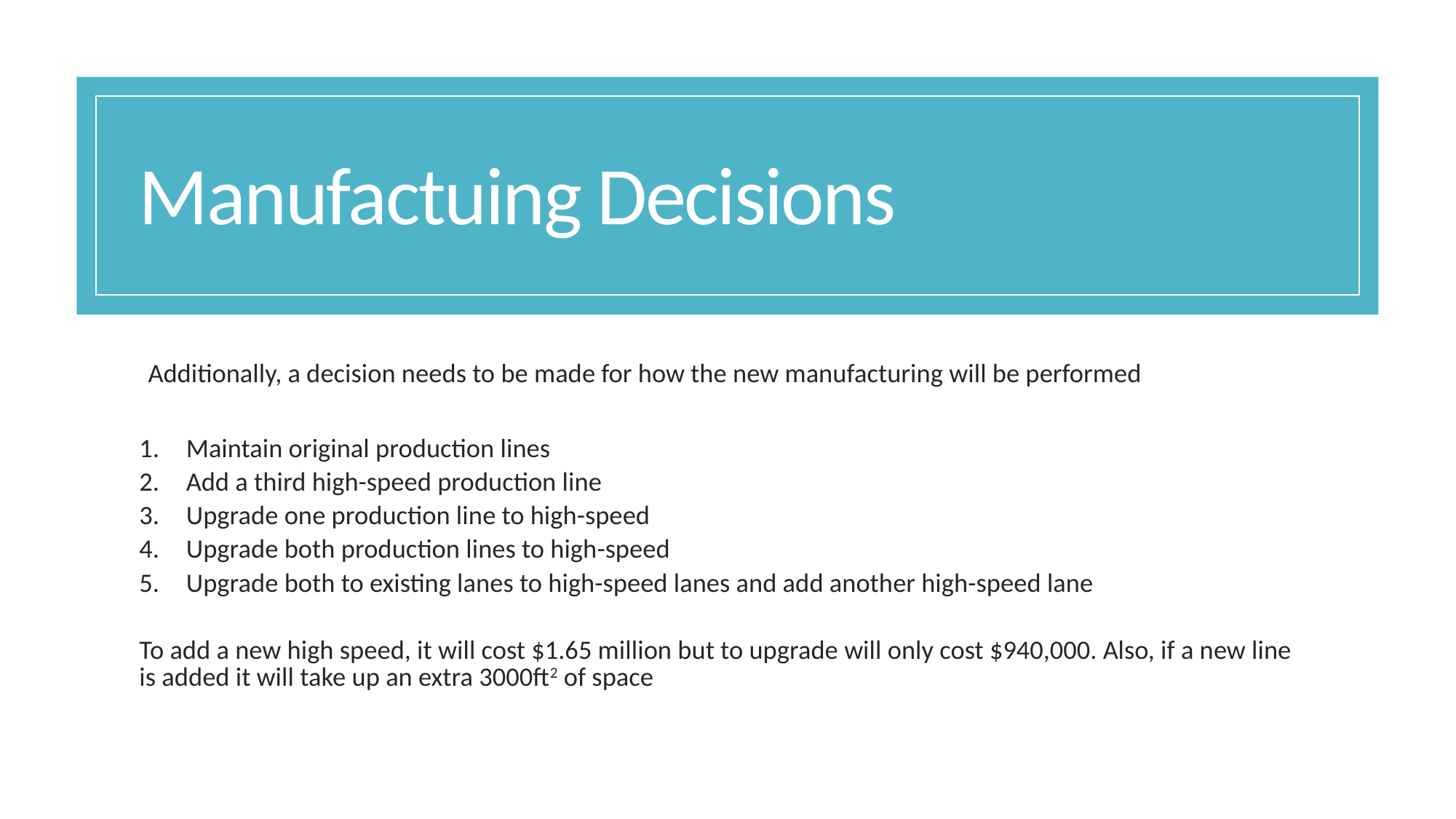

# Manufactuing Decisions
Additionally, a decision needs to be made for how the new manufacturing will be performed

Maintain original production lines
Add a third high-speed production line
Upgrade one production line to high-speed
Upgrade both production lines to high-speed
Upgrade both to existing lanes to high-speed lanes and add another high-speed lane

To add a new high speed, it will cost $1.65 million but to upgrade will only cost $940,000. Also, if a new line is added it will take up an extra 3000ft2 of space